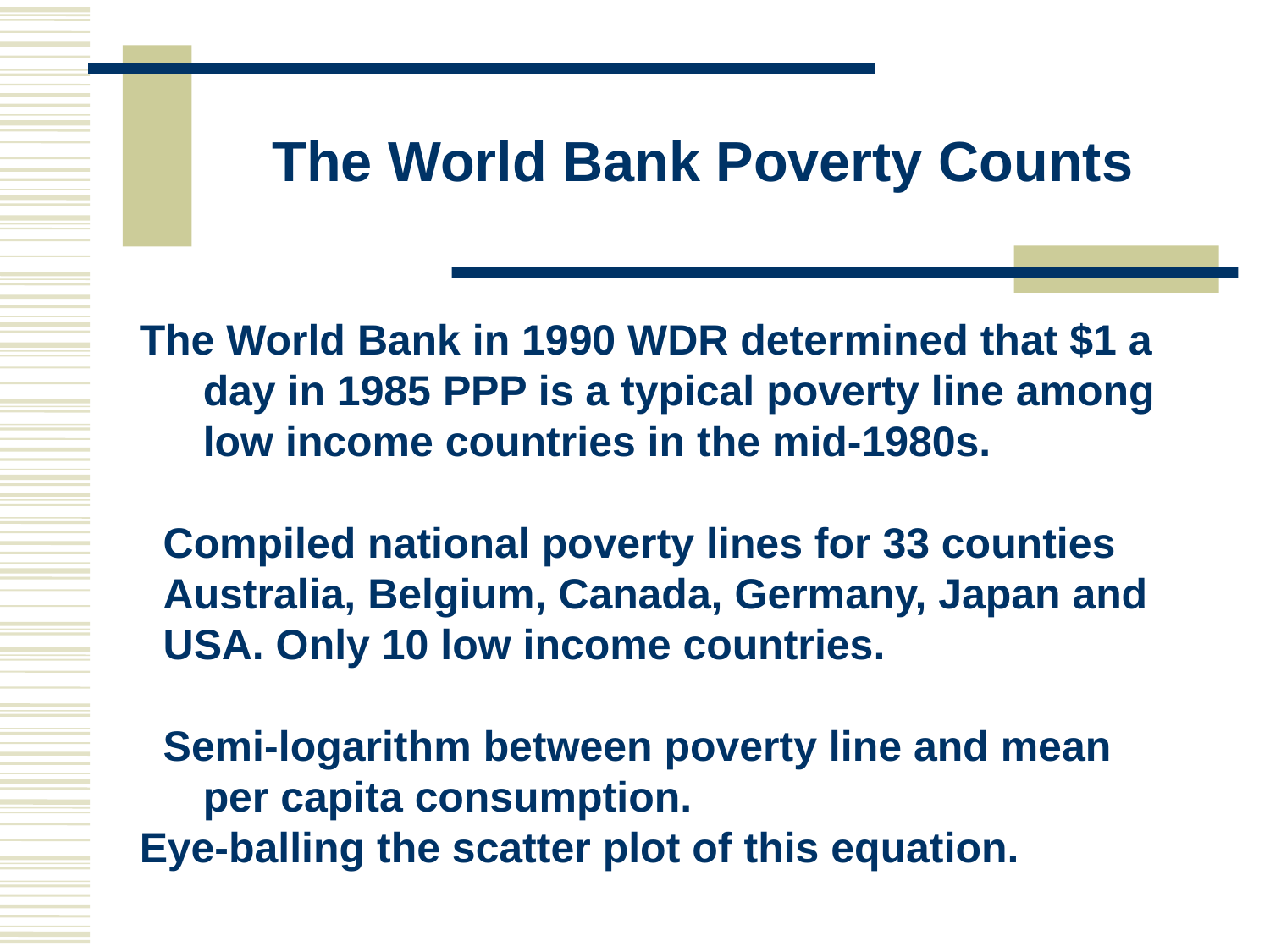

# The World Bank Poverty Counts
The World Bank in 1990 WDR determined that $1 a day in 1985 PPP is a typical poverty line among low income countries in the mid-1980s.

  Compiled national poverty lines for 33 counties
  Australia, Belgium, Canada, Germany, Japan and
  USA. Only 10 low income countries.

  Semi-logarithm between poverty line and mean per capita consumption.
Eye-balling the scatter plot of this equation.